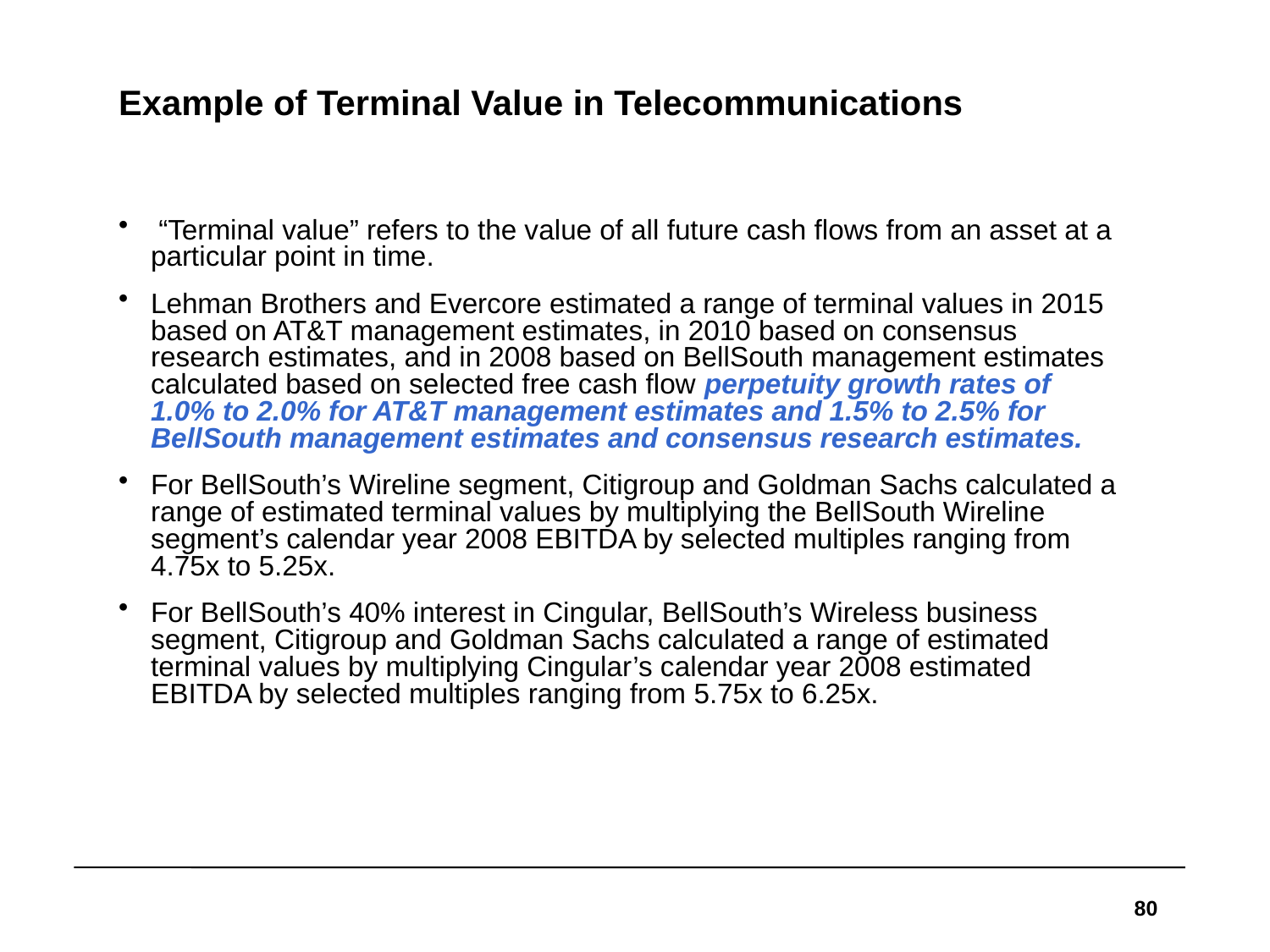

# Example of Terminal Value in Telecommunications
 “Terminal value” refers to the value of all future cash flows from an asset at a particular point in time.
Lehman Brothers and Evercore estimated a range of terminal values in 2015 based on AT&T management estimates, in 2010 based on consensus research estimates, and in 2008 based on BellSouth management estimates calculated based on selected free cash flow perpetuity growth rates of 1.0% to 2.0% for AT&T management estimates and 1.5% to 2.5% for BellSouth management estimates and consensus research estimates.
For BellSouth’s Wireline segment, Citigroup and Goldman Sachs calculated a range of estimated terminal values by multiplying the BellSouth Wireline segment’s calendar year 2008 EBITDA by selected multiples ranging from 4.75x to 5.25x.
For BellSouth’s 40% interest in Cingular, BellSouth’s Wireless business segment, Citigroup and Goldman Sachs calculated a range of estimated terminal values by multiplying Cingular’s calendar year 2008 estimated EBITDA by selected multiples ranging from 5.75x to 6.25x.